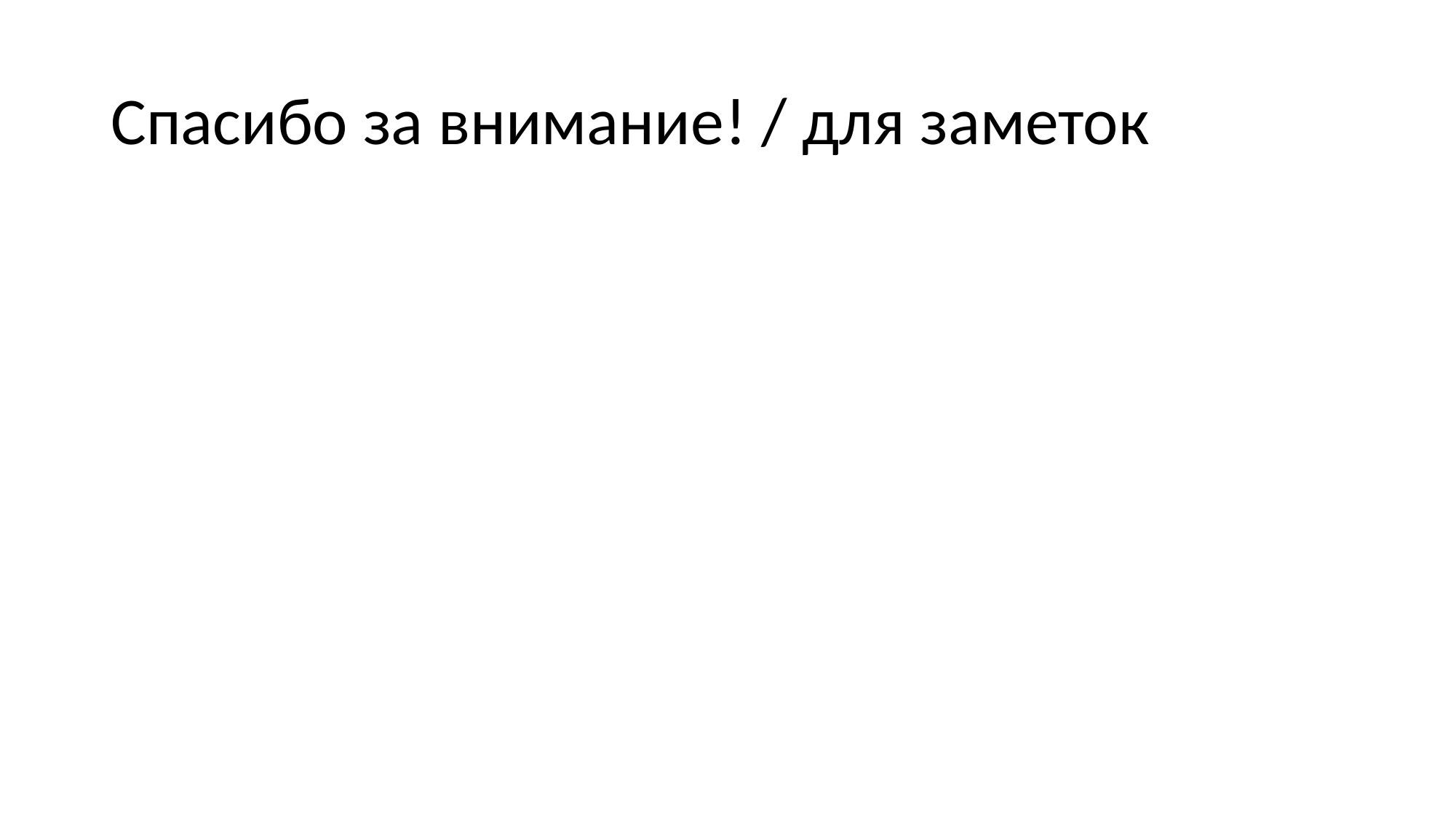

# Спасибо за внимание! / для заметок